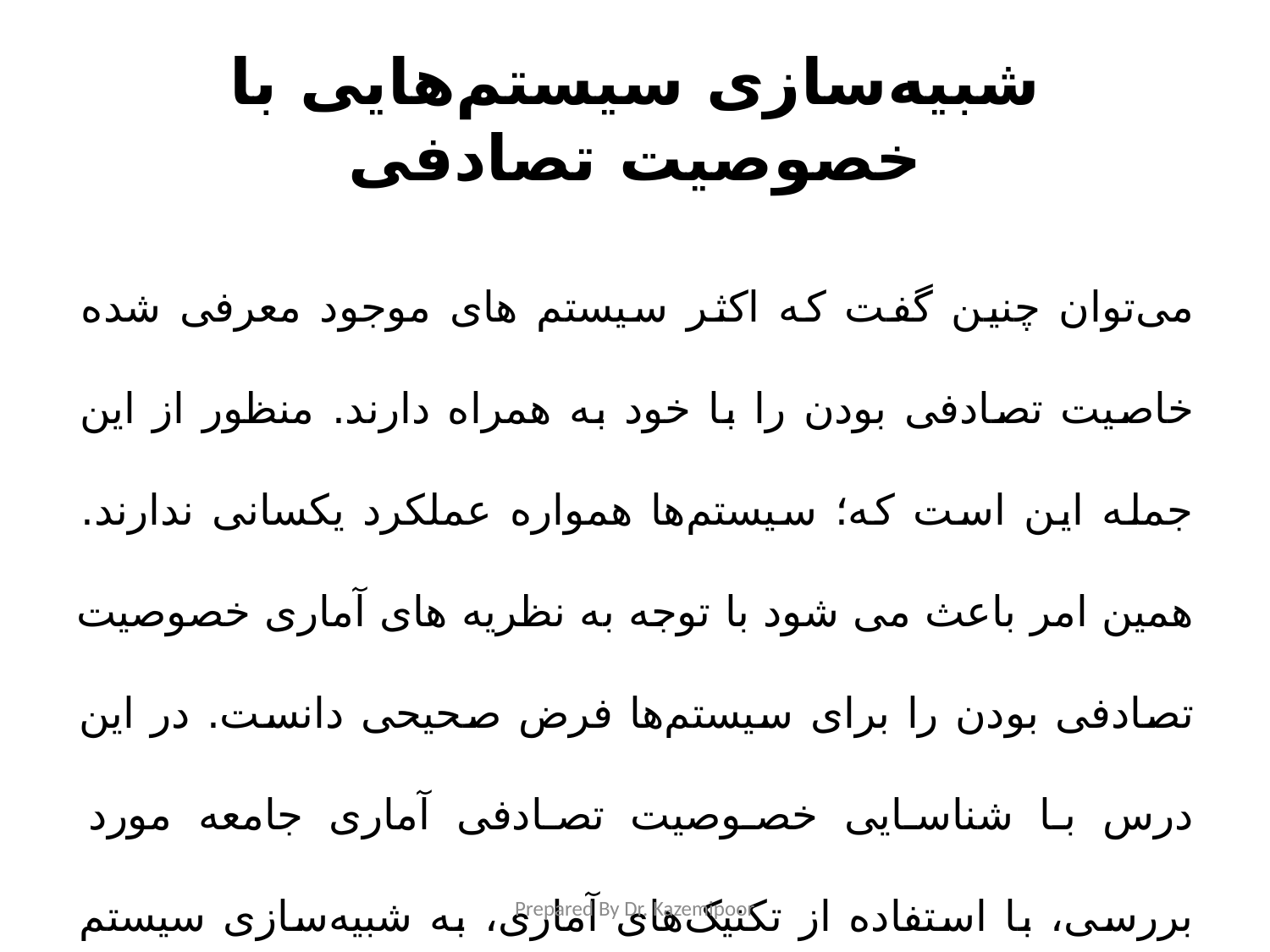

# شبیه‌سازی سیستم‌هایی با خصوصیت تصادفی
می‌توان چنین گفت که اکثر سیستم های موجود معرفی شده خاصیت تصادفی بودن را با خود به همراه دارند. منظور از این جمله این است که؛ سیستم‌ها همواره عملکرد یکسانی ندارند. همین امر باعث می شود با توجه به نظریه های آماری خصوصیت تصادفی بودن را برای سیستم‌ها فرض صحیحی دانست. در این درس با شناسایی خصوصیت تصادفی آماری جامعه مورد بررسی، با استفاده از تکنیک‌های آماری، به شبیه‌سازی سیستم ها برای مطالعه وضعیت در حالت پایدار سیستم می‌پردازیم.
Prepared By Dr. Kazemipoor